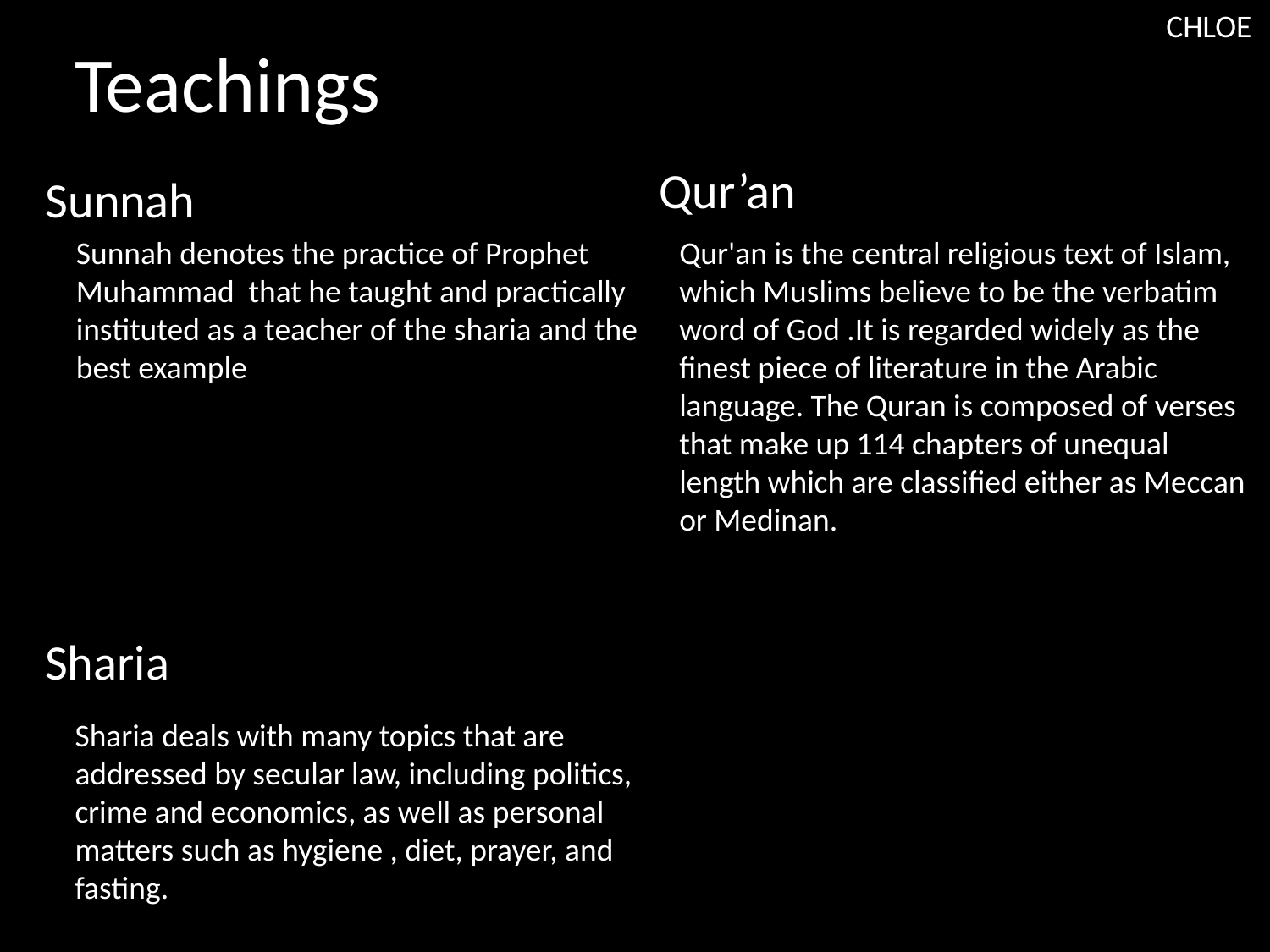

# Teachings
CHLOE
Qur’an
Sunnah
Sunnah denotes the practice of Prophet Muhammad  that he taught and practically instituted as a teacher of the sharia and the best example
Qur'an is the central religious text of Islam, which Muslims believe to be the verbatim word of God .It is regarded widely as the finest piece of literature in the Arabic  language. The Quran is composed of verses that make up 114 chapters of unequal length which are classified either as Meccan or Medinan.
Sharia
Sharia deals with many topics that are addressed by secular law, including politics, crime and economics, as well as personal matters such as hygiene , diet, prayer, and fasting.